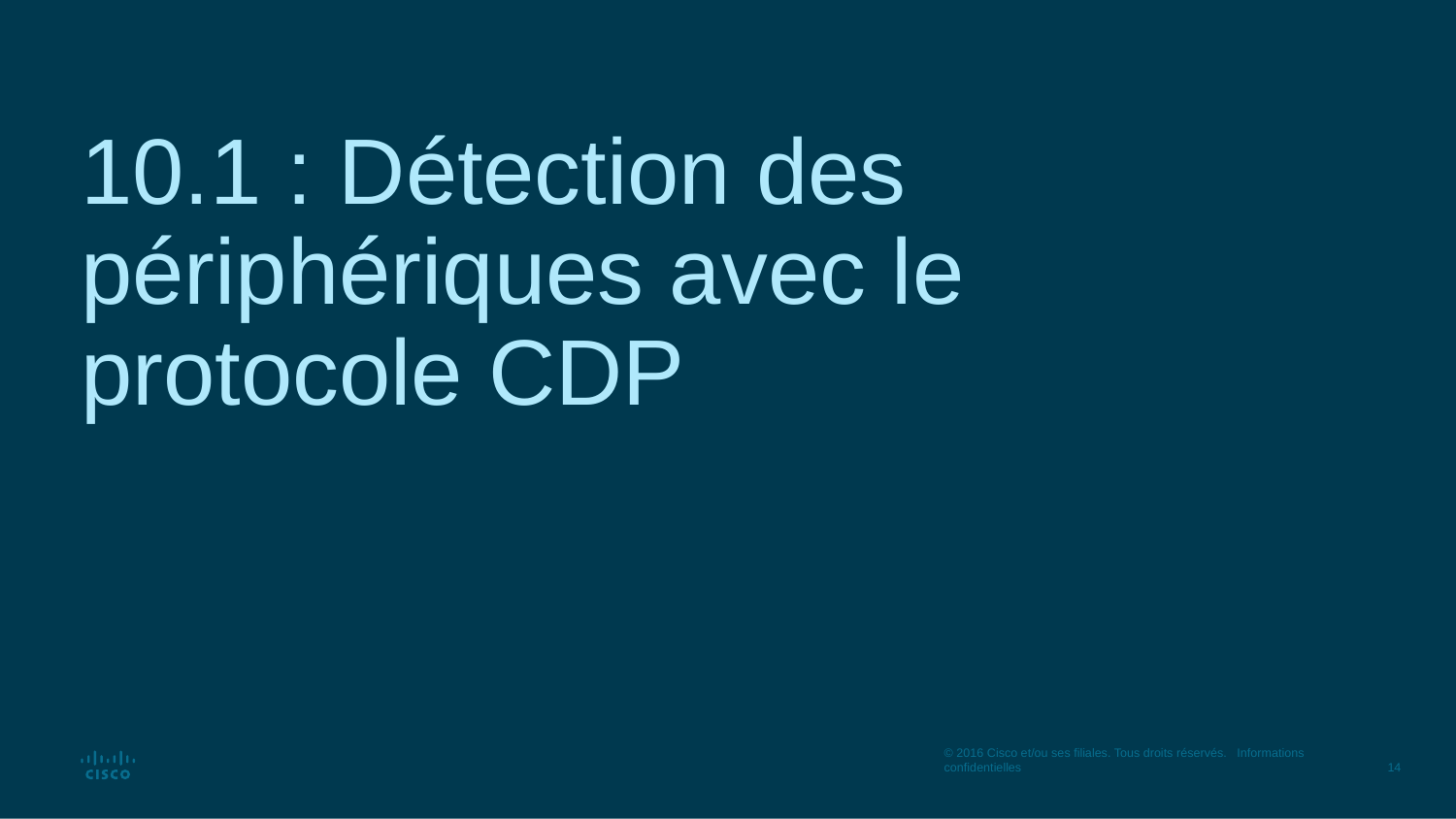

# 10.1 : Détection des périphériques avec le protocole CDP